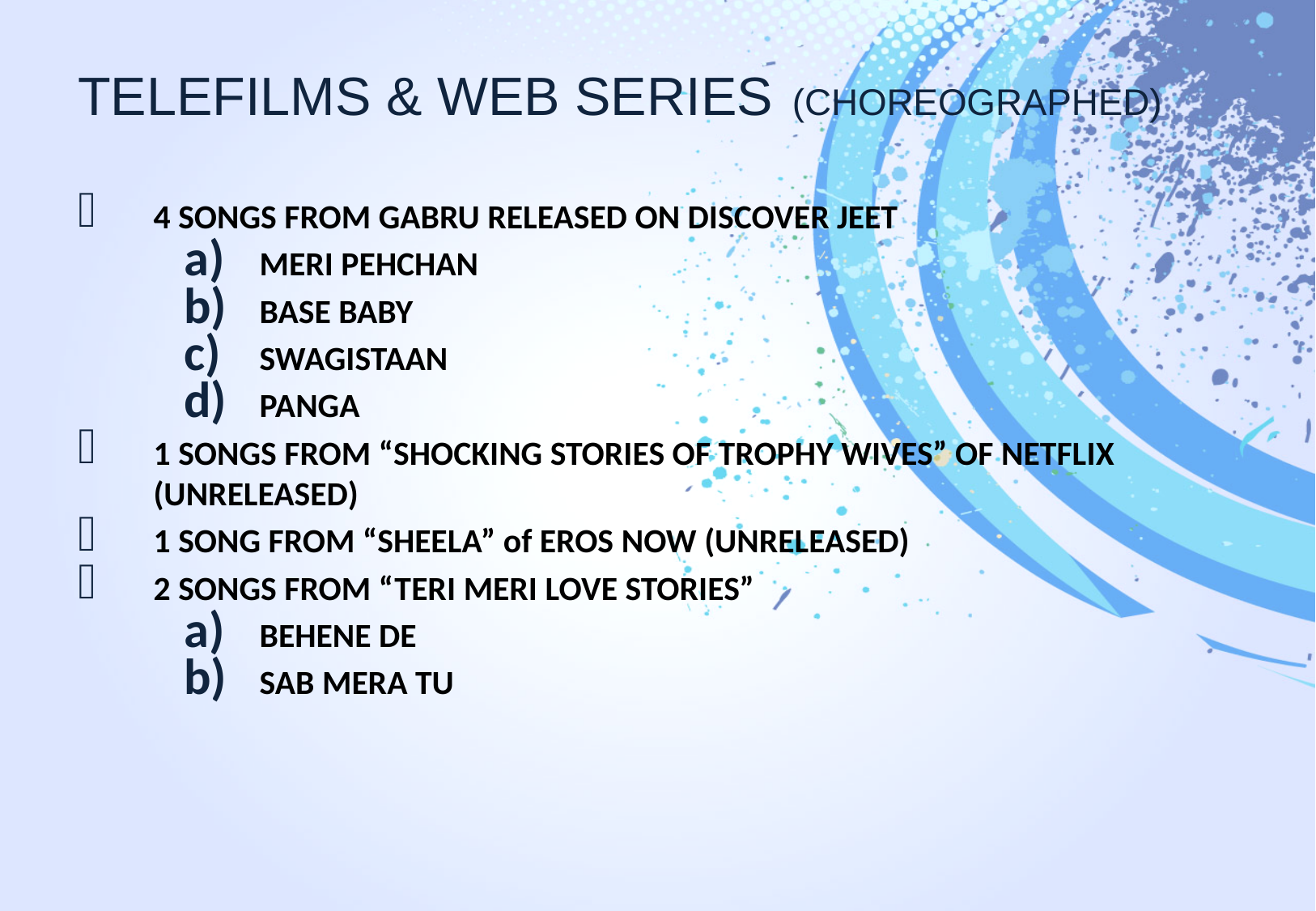

TELEFILMS & WEB SERIES (CHOREOGRAPHED)

4 SONGS FROM GABRU RELEASED ON DISCOVER JEET
MERI PEHCHAN
BASE BABY
SWAGISTAAN
PANGA
1 SONGS FROM “SHOCKING STORIES OF TROPHY WIVES” OF NETFLIX (UNRELEASED)
1 SONG FROM “SHEELA” of EROS NOW (UNRELEASED)
2 SONGS FROM “TERI MERI LOVE STORIES”
BEHENE DE
SAB MERA TU